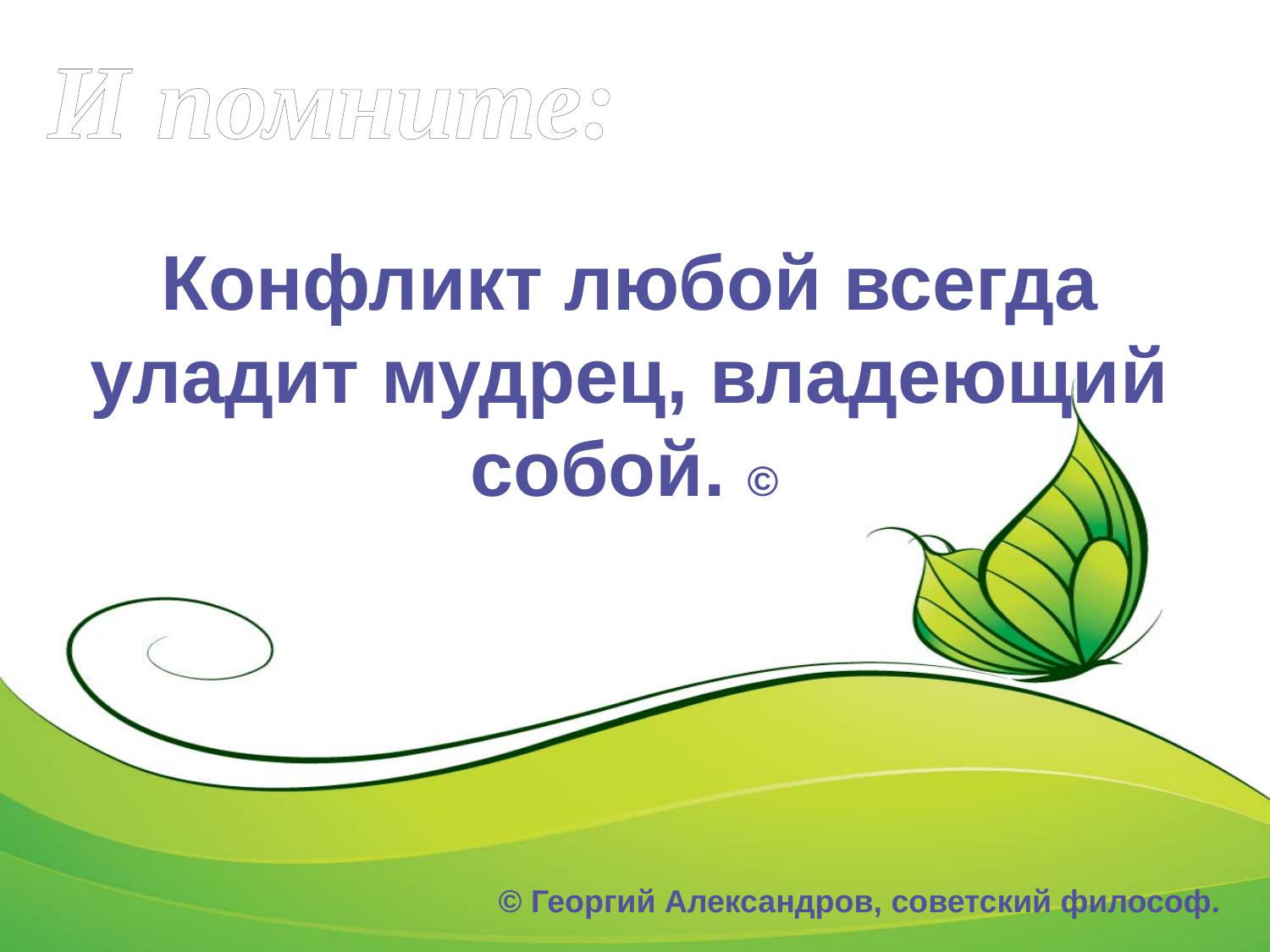

И помните:
Конфликт любой всегда уладит мудрец, владеющий собой. ©
© Георгий Александров, советский философ.